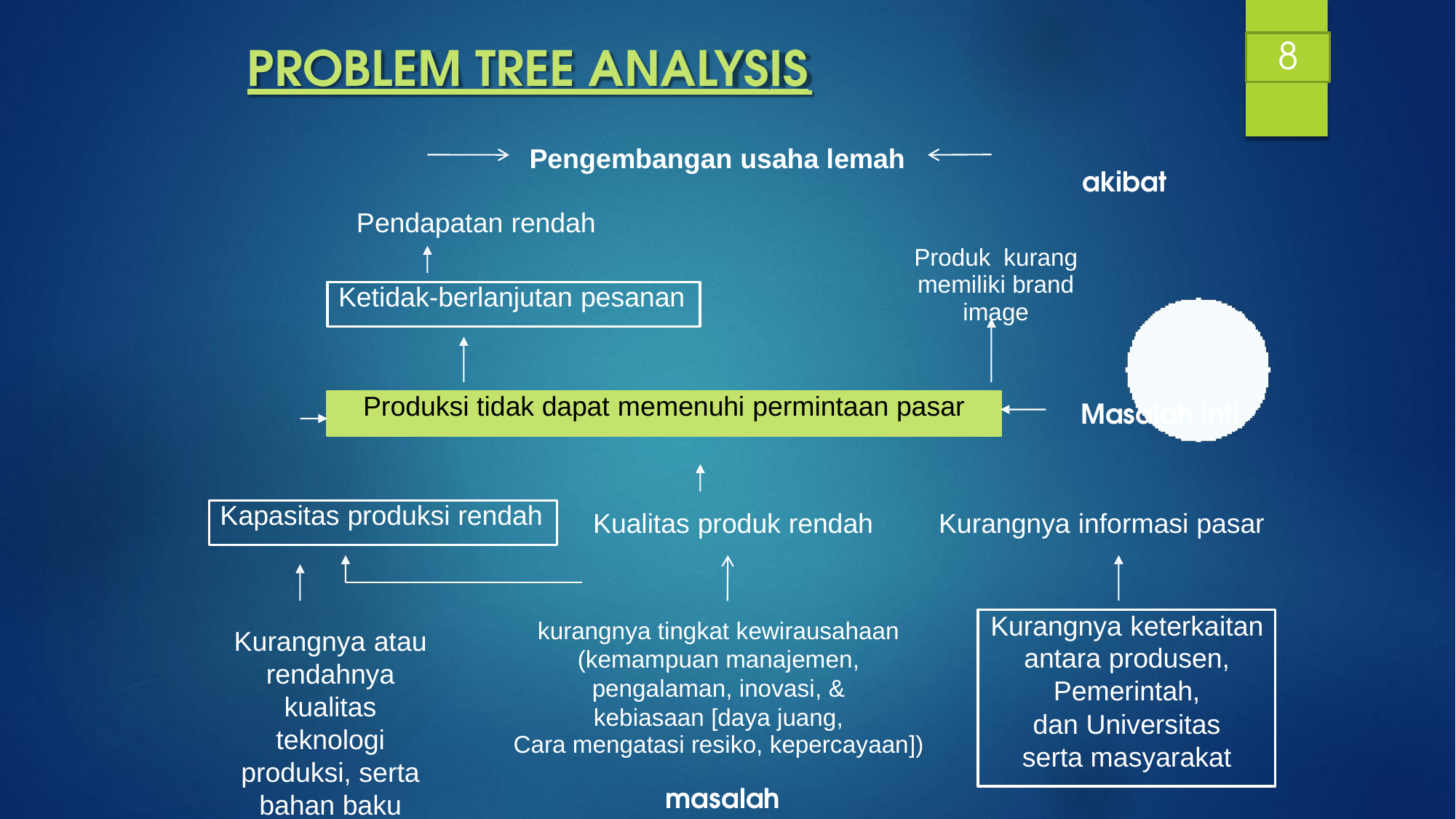

8
PROBLEM TREE ANALYSIS

Pengembangan usaha
lemah

akibat

Pendapatan
rendah
Produk kurang
memiliki brand image

Ketidak-berlanjutan pesanan

Produksi tidak dapat memenuhi permintaan pasar
Masalah
inti

Kapasitas produksi rendah
Kualitas
produk rendah
Kurangnya
informasi
pasar

Kurangnya keterkaitan antara produsen, Pemerintah,
dan Universitas serta masyarakat
kurangnya tingkat kewirausahaan
(kemampuan manajemen, pengalaman, inovasi, & kebiasaan [daya juang,
Cara mengatasi resiko, kepercayaan])
Kurangnya atau
rendahnya kualitas teknologi produksi, serta bahan baku

masalah